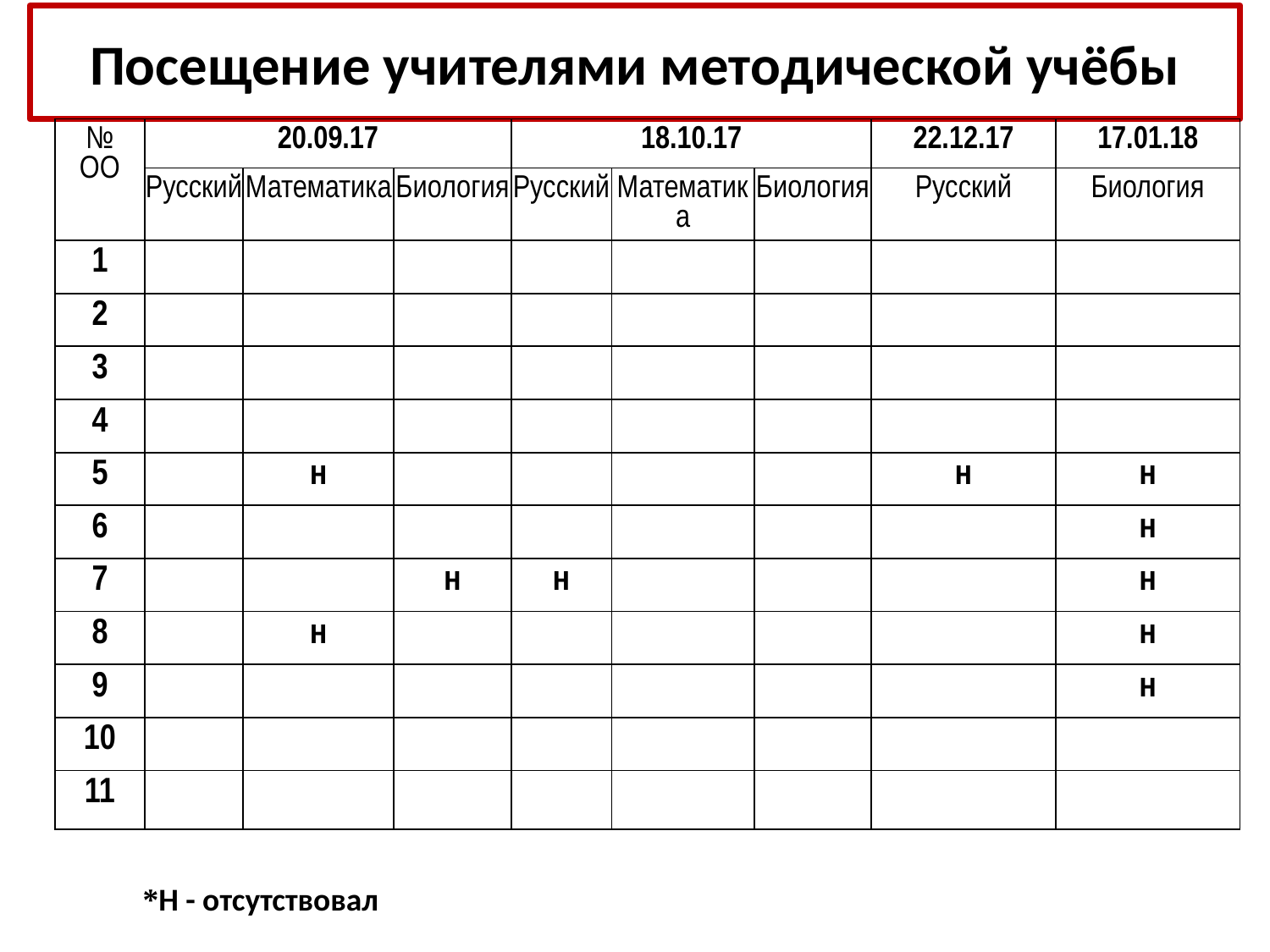

# Посещение учителями методической учёбы
| № ОО | 20.09.17 |  |  | 18.10.17 |  |  | 22.12.17 | 17.01.18 |
| --- | --- | --- | --- | --- | --- | --- | --- | --- |
|  | Русский | Математика | Биология | Русский | Математика | Биология | Русский | Биология |
| 1 |  |  |  |  |  |  |  |  |
| 2 |  |  |  |  |  |  |  |  |
| 3 |  |  |  |  |  |  |  |  |
| 4 |  |  |  |  |  |  |  |  |
| 5 |  | н |  |  |  |  | н | н |
| 6 |  |  |  |  |  |  |  | н |
| 7 |  |  | н | н |  |  |  | н |
| 8 |  | н |  |  |  |  |  | н |
| 9 |  |  |  |  |  |  |  | н |
| 10 |  |  |  |  |  |  |  |  |
| 11 |  |  |  |  |  |  |  |  |
*Н - отсутствовал